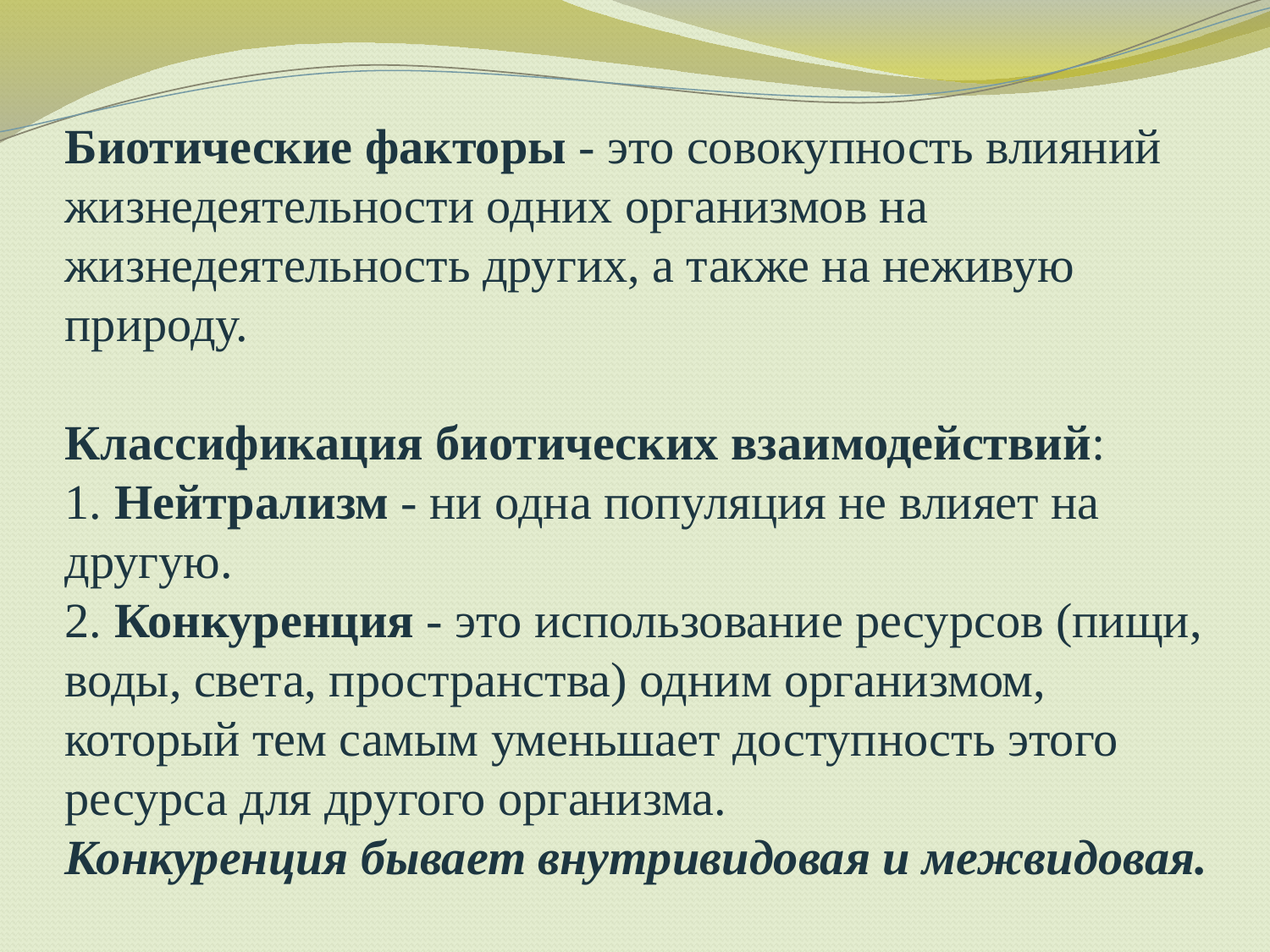

# Биотические факторы - это совокупность влияний жизнедеятельности одних организмов на жизнедеятельность других, а также на неживую природу. Классификация биотических взаимодействий: 1. Нейтрализм - ни одна популяция не влияет на другую. 2. Конкуренция - это использование ресурсов (пищи, воды, света, пространства) одним организмом, который тем самым уменьшает доступность этого ресурса для другого организма. Конкуренция бывает внутривидовая и межвидовая.